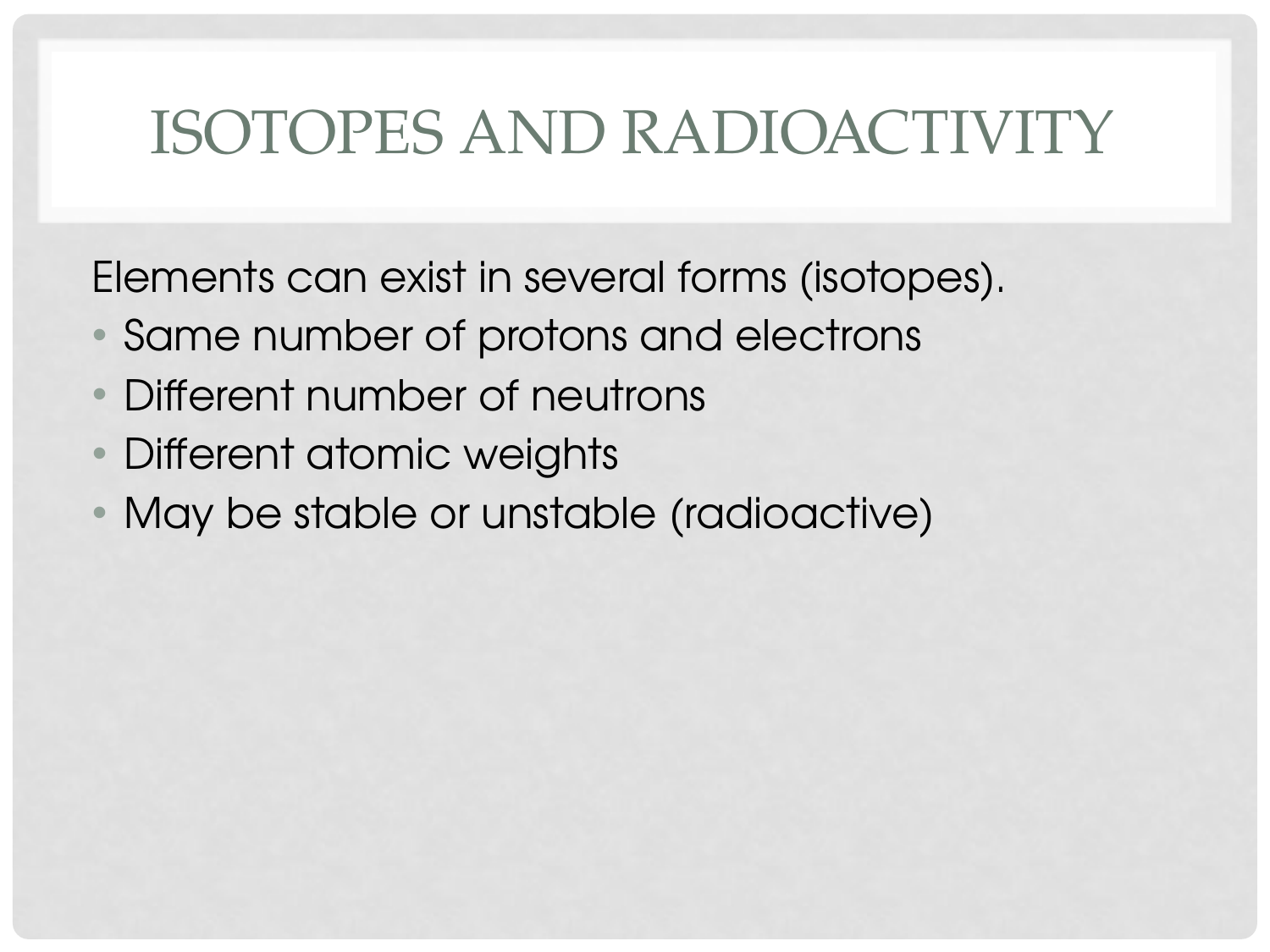

# Isotopes and radioactivity
Elements can exist in several forms (isotopes).
Same number of protons and electrons
Different number of neutrons
Different atomic weights
May be stable or unstable (radioactive)